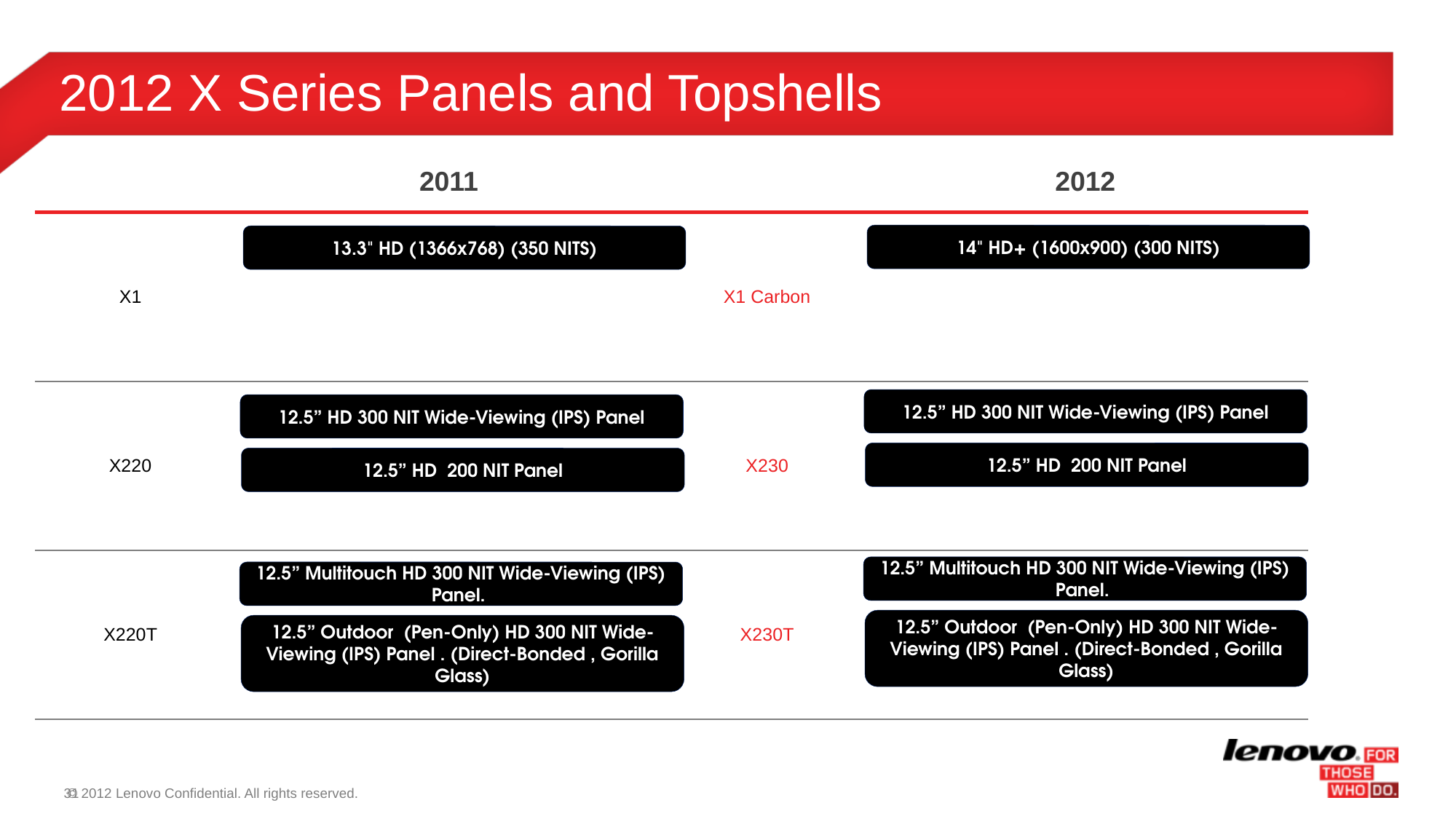

# 2012 X Series Panels and Topshells
|  | 2011 |  | 2012 |
| --- | --- | --- | --- |
| X1 |  | X1 Carbon |  |
| X220 |  | X230 |  |
| X220T |  | X230T |  |
14" HD+ (1600x900) (300 NITS)
13.3" HD (1366x768) (350 NITS)
12.5” HD 300 NIT Wide-Viewing (IPS) Panel
12.5” HD 300 NIT Wide-Viewing (IPS) Panel
12.5” HD  200 NIT Panel
12.5” HD  200 NIT Panel
12.5” Multitouch HD 300 NIT Wide-Viewing (IPS) Panel.
12.5” Multitouch HD 300 NIT Wide-Viewing (IPS) Panel.
12.5” Outdoor  (Pen-Only) HD 300 NIT Wide-Viewing (IPS) Panel . (Direct-Bonded , Gorilla Glass)
12.5” Outdoor  (Pen-Only) HD 300 NIT Wide-Viewing (IPS) Panel . (Direct-Bonded , Gorilla Glass)